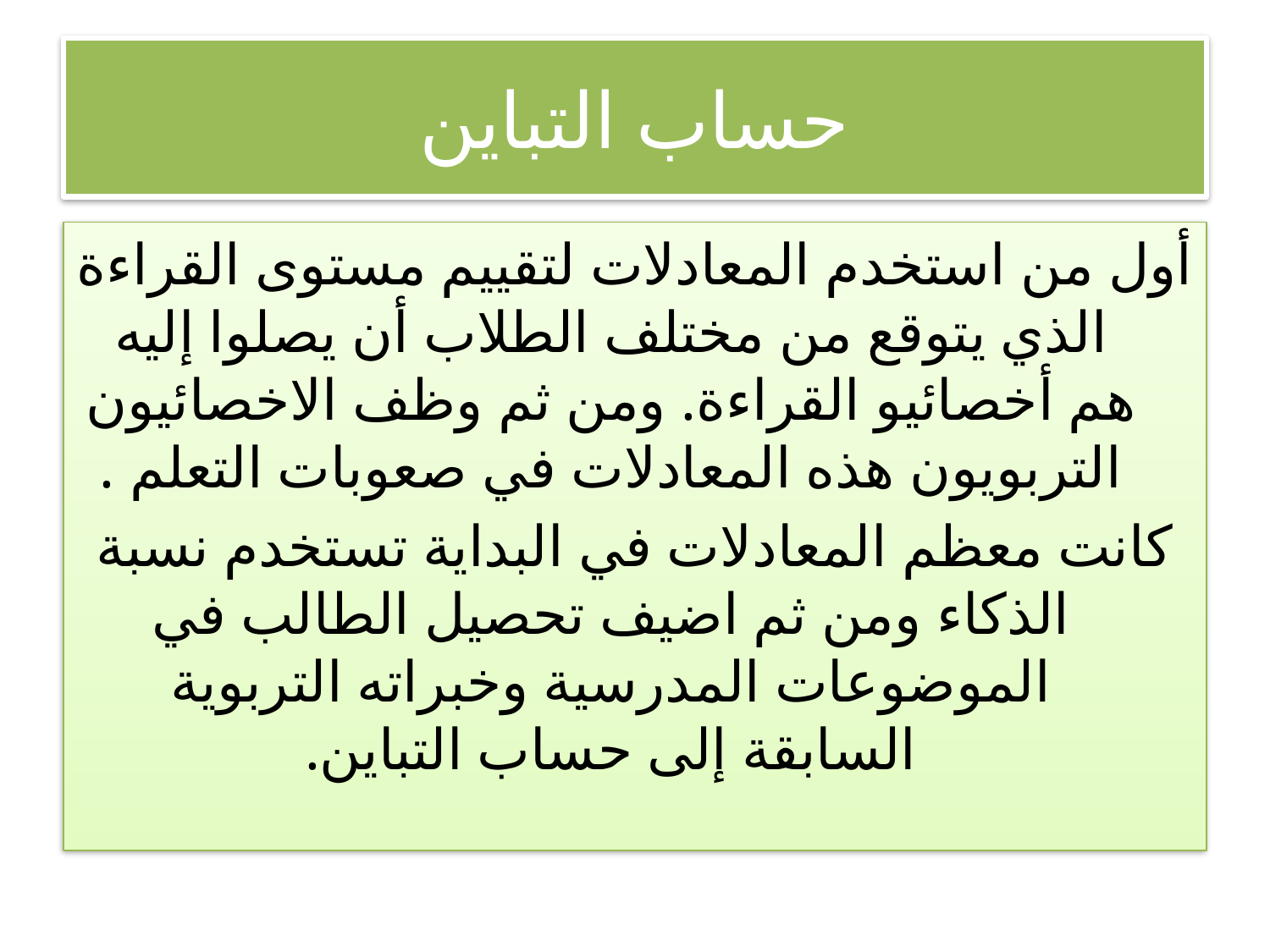

# حساب التباين
أول من استخدم المعادلات لتقييم مستوى القراءة الذي يتوقع من مختلف الطلاب أن يصلوا إليه هم أخصائيو القراءة. ومن ثم وظف الاخصائيون التربويون هذه المعادلات في صعوبات التعلم .
كانت معظم المعادلات في البداية تستخدم نسبة الذكاء ومن ثم اضيف تحصيل الطالب في الموضوعات المدرسية وخبراته التربوية السابقة إلى حساب التباين.